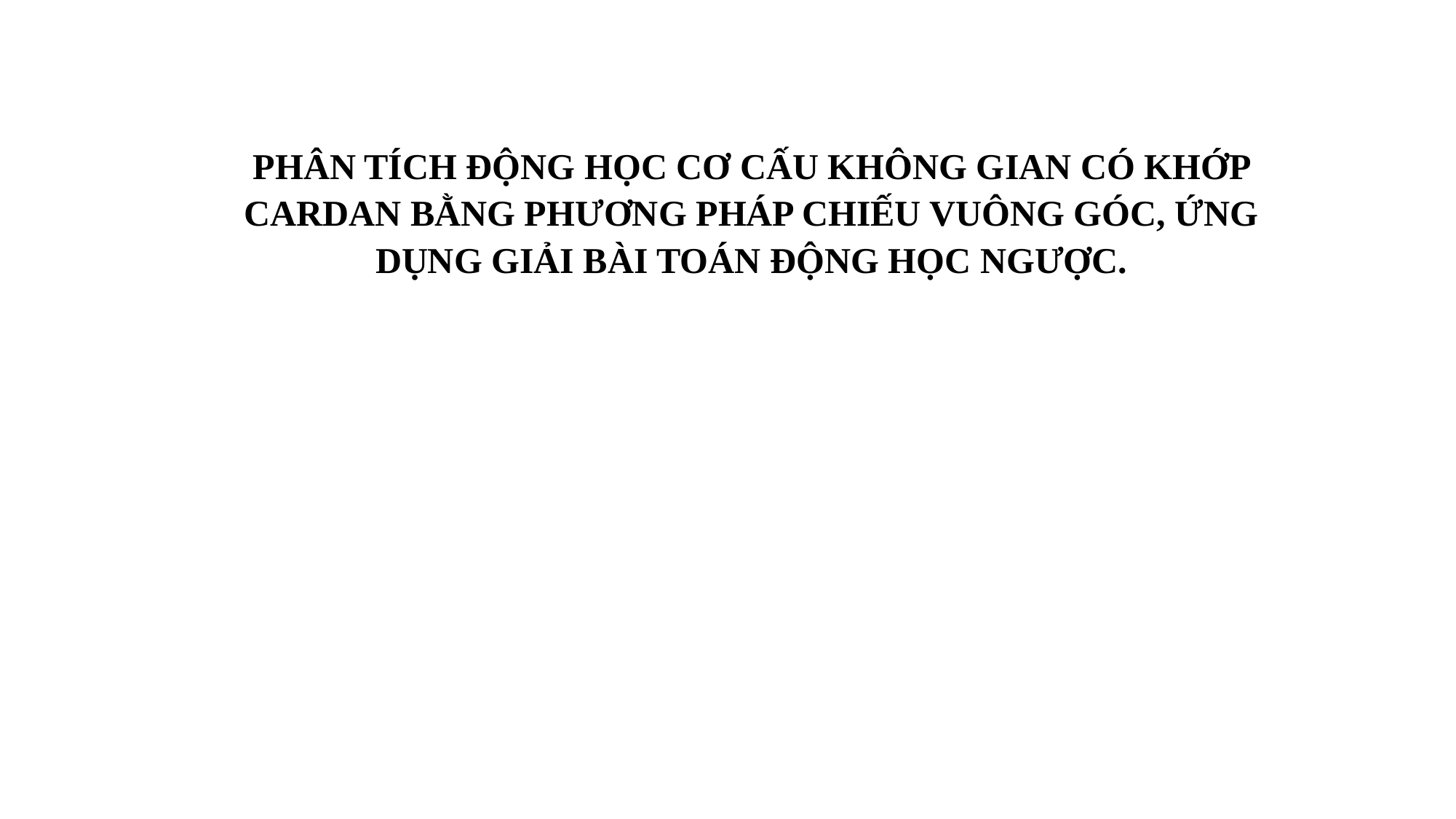

PHÂN TÍCH ĐỘNG HỌC CƠ CẤU KHÔNG GIAN CÓ KHỚP CARDAN BẰNG PHƯƠNG PHÁP CHIẾU VUÔNG GÓC, ỨNG DỤNG GIẢI BÀI TOÁN ĐỘNG HỌC NGƯỢC.